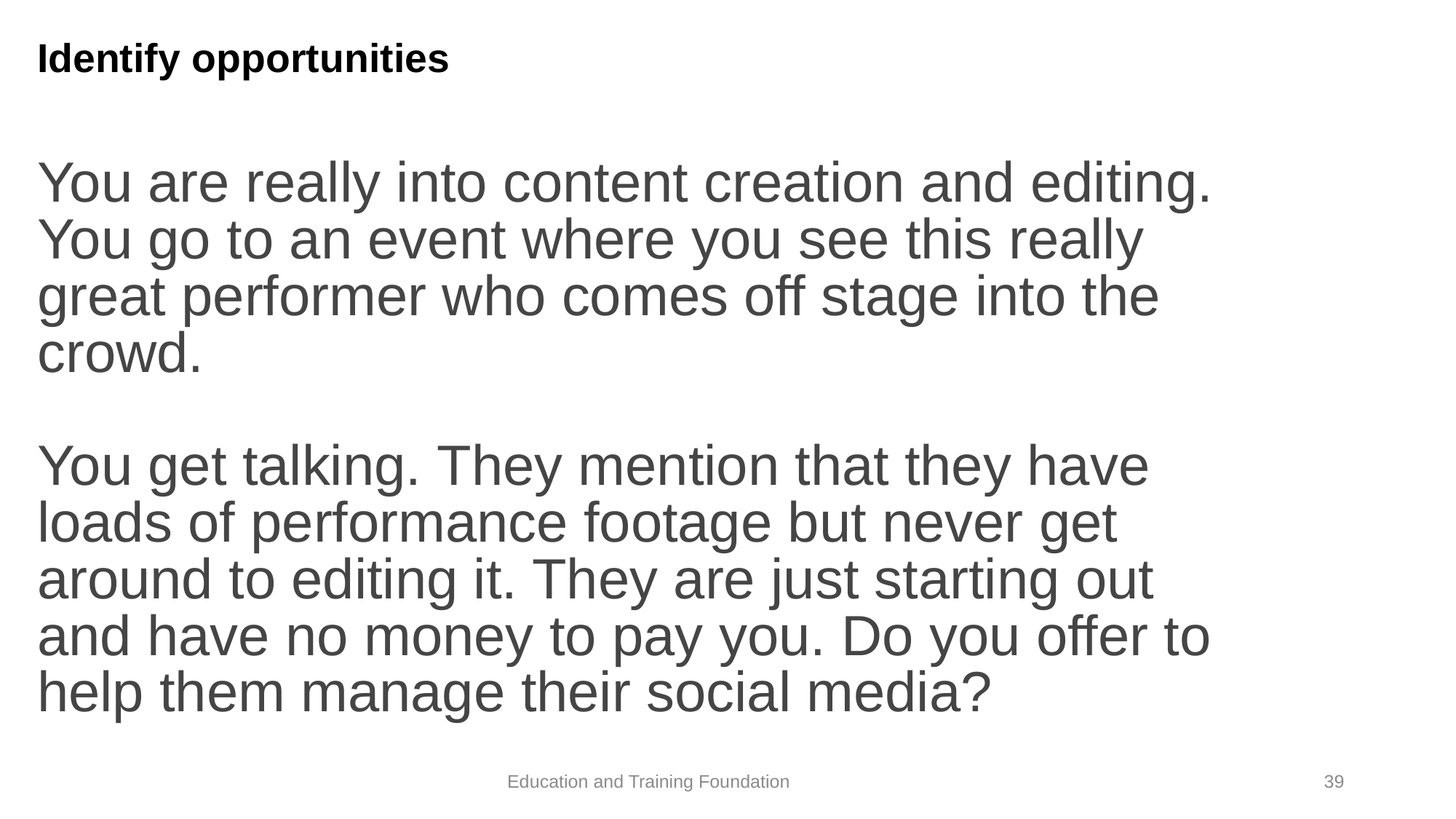

# Identify opportunities
You are really into content creation and editing. You go to an event where you see this really great performer who comes off stage into the crowd.

You get talking. They mention that they have loads of performance footage but never get around to editing it. They are just starting out and have no money to pay you. Do you offer to help them manage their social media?
39
Education and Training Foundation